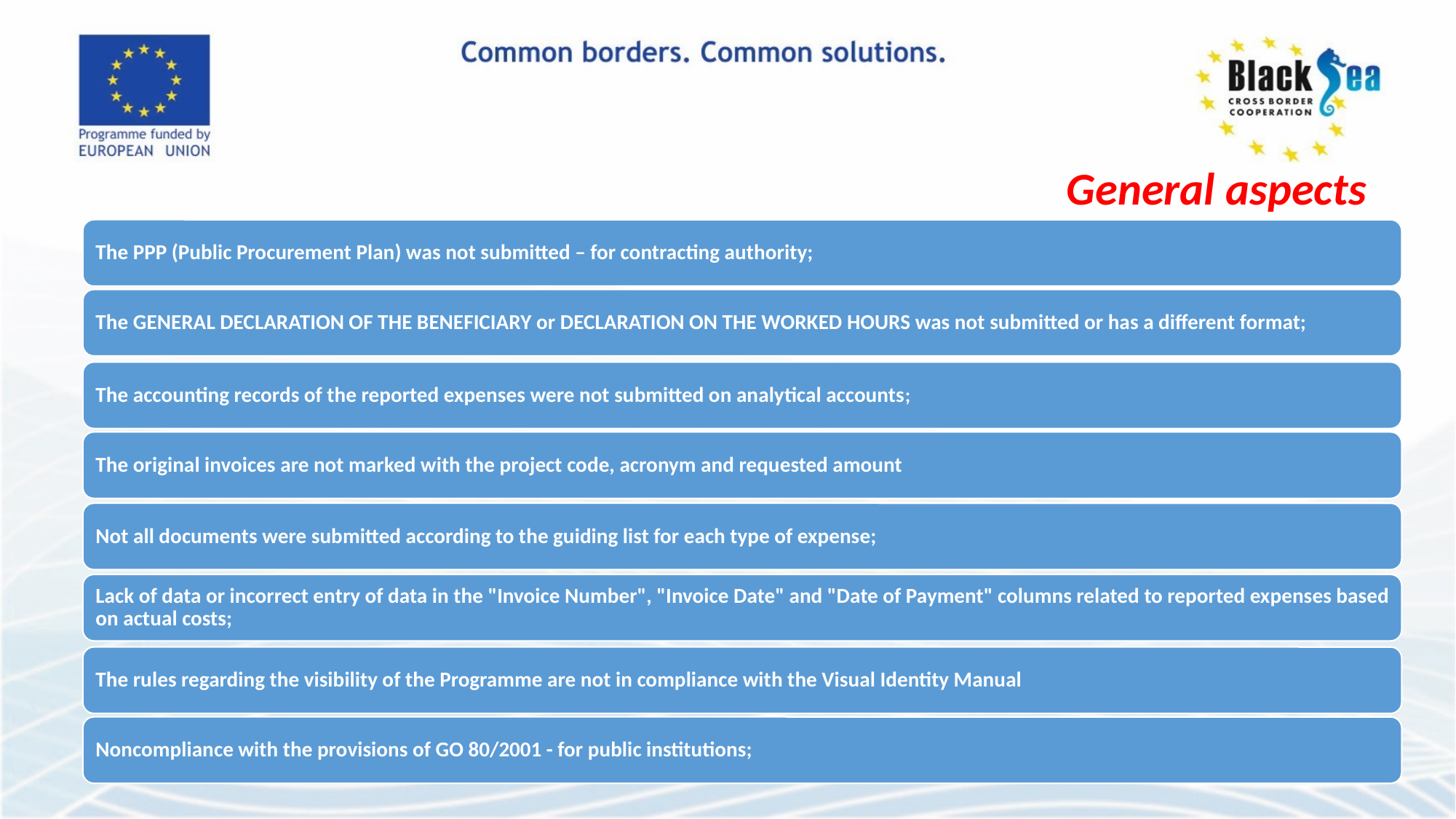

General aspects
The PPP (Public Procurement Plan) was not submitted – for contracting authority;
The GENERAL DECLARATION OF THE BENEFICIARY or DECLARATION ON THE WORKED HOURS was not submitted or has a different format;
The accounting records of the reported expenses were not submitted on analytical accounts;
The original invoices are not marked with the project code, acronym and requested amount
Not all documents were submitted according to the guiding list for each type of expense;
Lack of data or incorrect entry of data in the "Invoice Number", "Invoice Date" and "Date of Payment" columns related to reported expenses based on actual costs;
The rules regarding the visibility of the Programme are not in compliance with the Visual Identity Manual
Noncompliance with the provisions of GO 80/2001 - for public institutions;